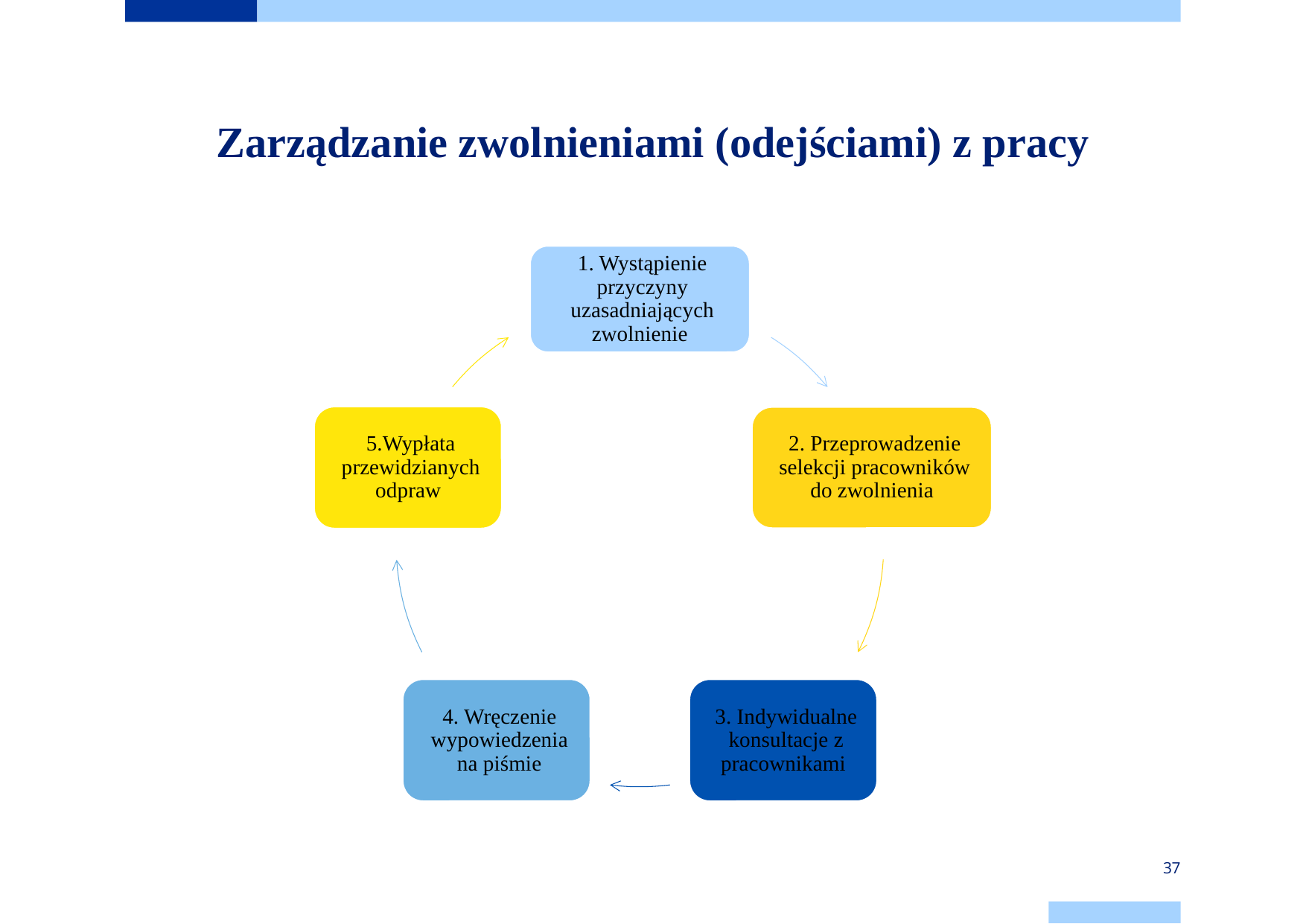

# Zarządzanie zwolnieniami (odejściami) z pracy
1. Wystąpienie przyczyny uzasadniających zwolnienie
2. Przeprowadzenie selekcji pracowników do zwolnienia
3. Indywidualne konsultacje z pracownikami
4. Wręczenie wypowiedzenia na piśmie
5.Wypłata przewidzianych odpraw
37